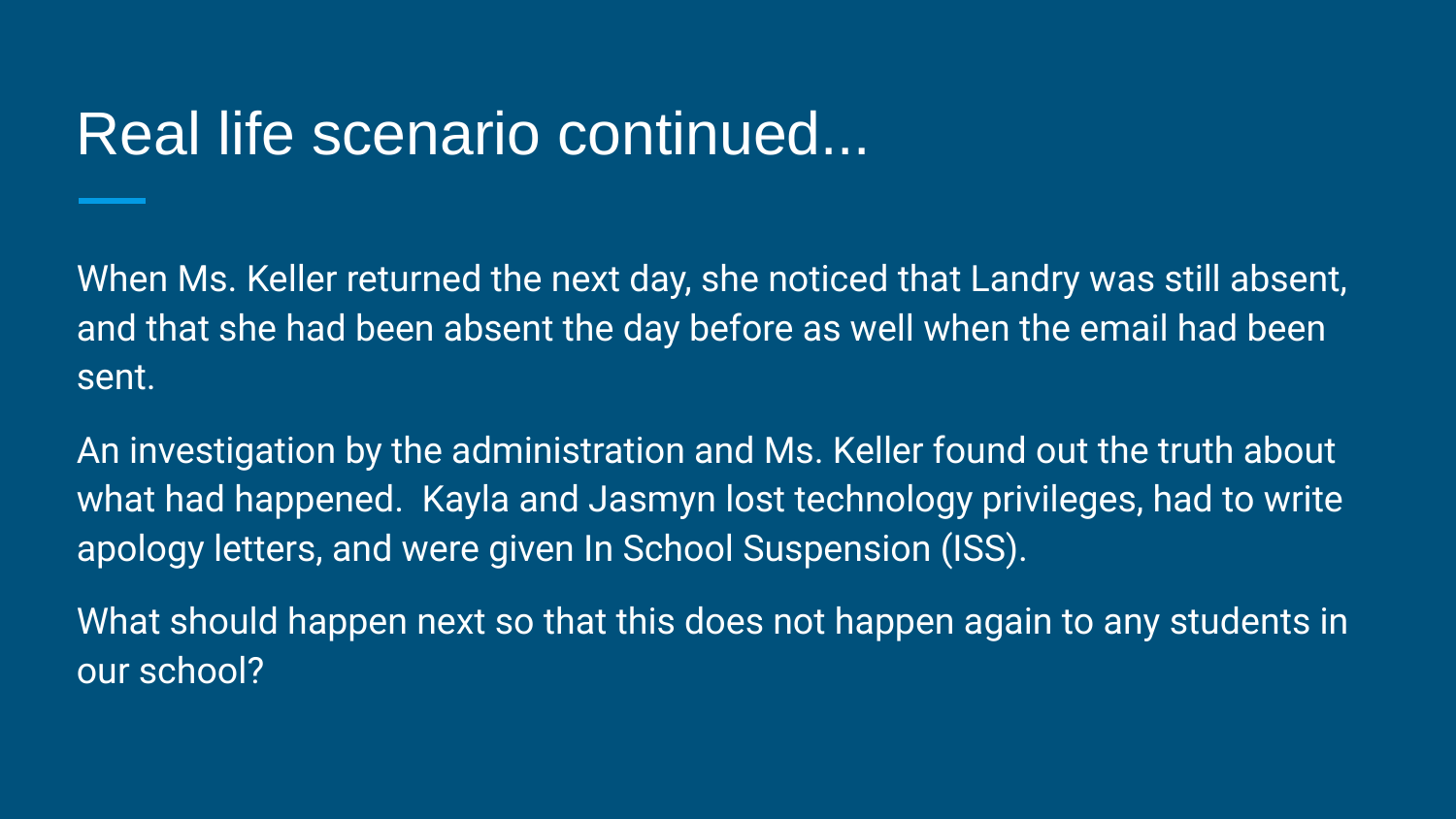

# Real life scenario continued...
When Ms. Keller returned the next day, she noticed that Landry was still absent, and that she had been absent the day before as well when the email had been sent.
An investigation by the administration and Ms. Keller found out the truth about what had happened.  Kayla and Jasmyn lost technology privileges, had to write apology letters, and were given In School Suspension (ISS).
What should happen next so that this does not happen again to any students in our school?